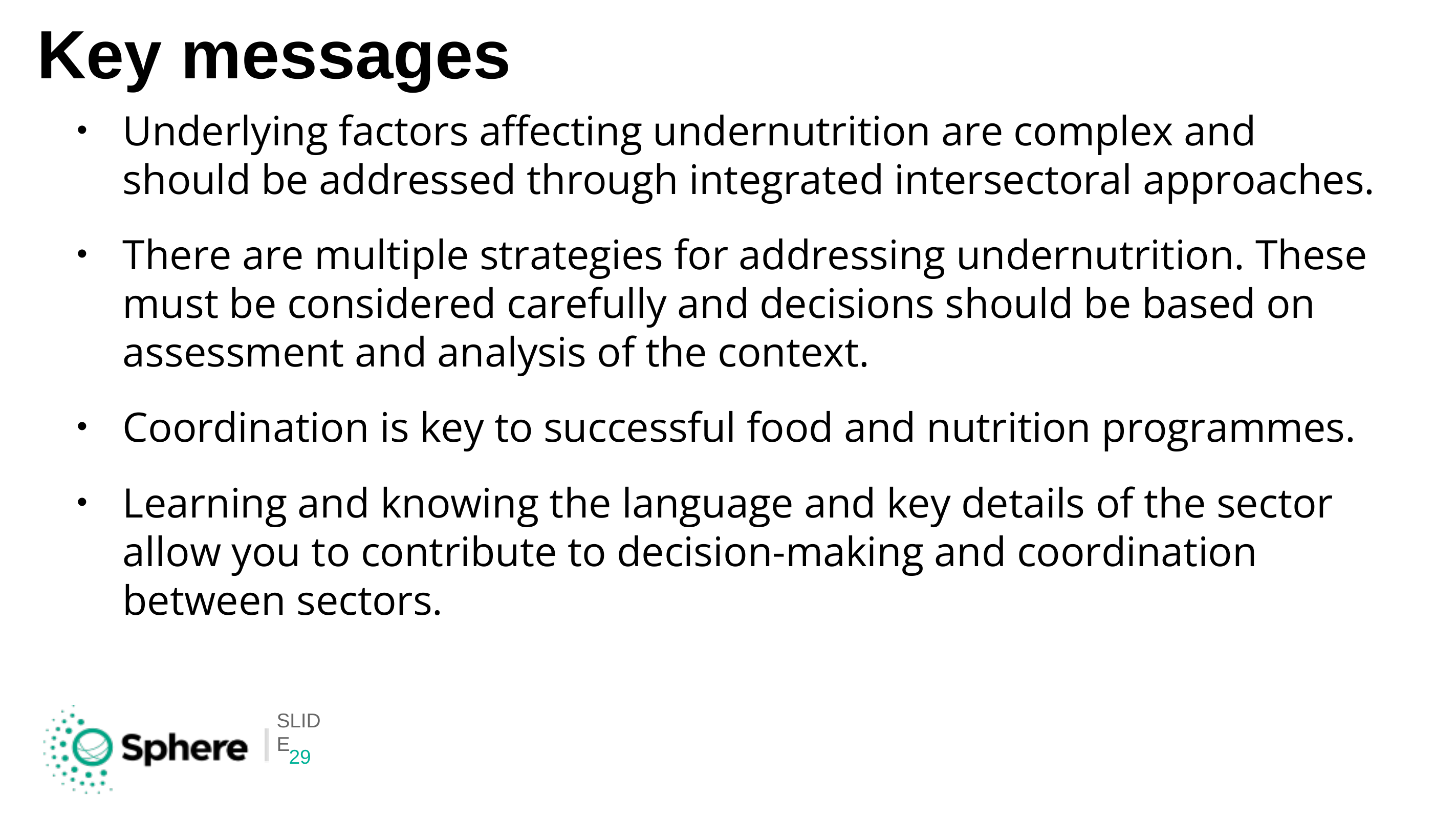

# Key messages
Underlying factors affecting undernutrition are complex and should be addressed through integrated intersectoral approaches.
There are multiple strategies for addressing undernutrition. These must be considered carefully and decisions should be based on assessment and analysis of the context.
Coordination is key to successful food and nutrition programmes.
Learning and knowing the language and key details of the sector allow you to contribute to decision-making and coordination between sectors.

29